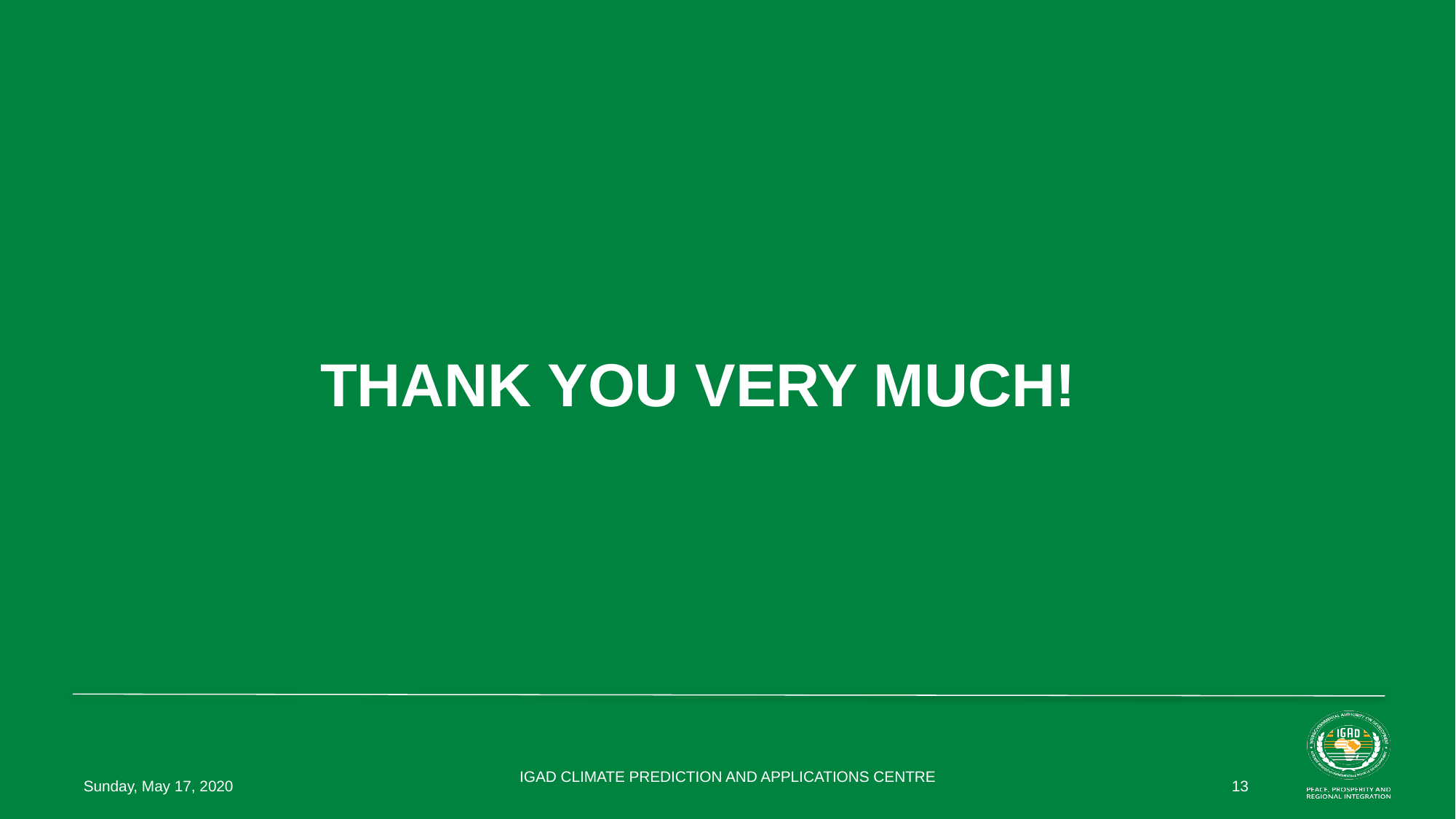

# THANK YOU VERY MUCH!
Sunday, May 17, 2020
IGAD CLIMATE PREDICTION AND APPLICATIONS CENTRE

13